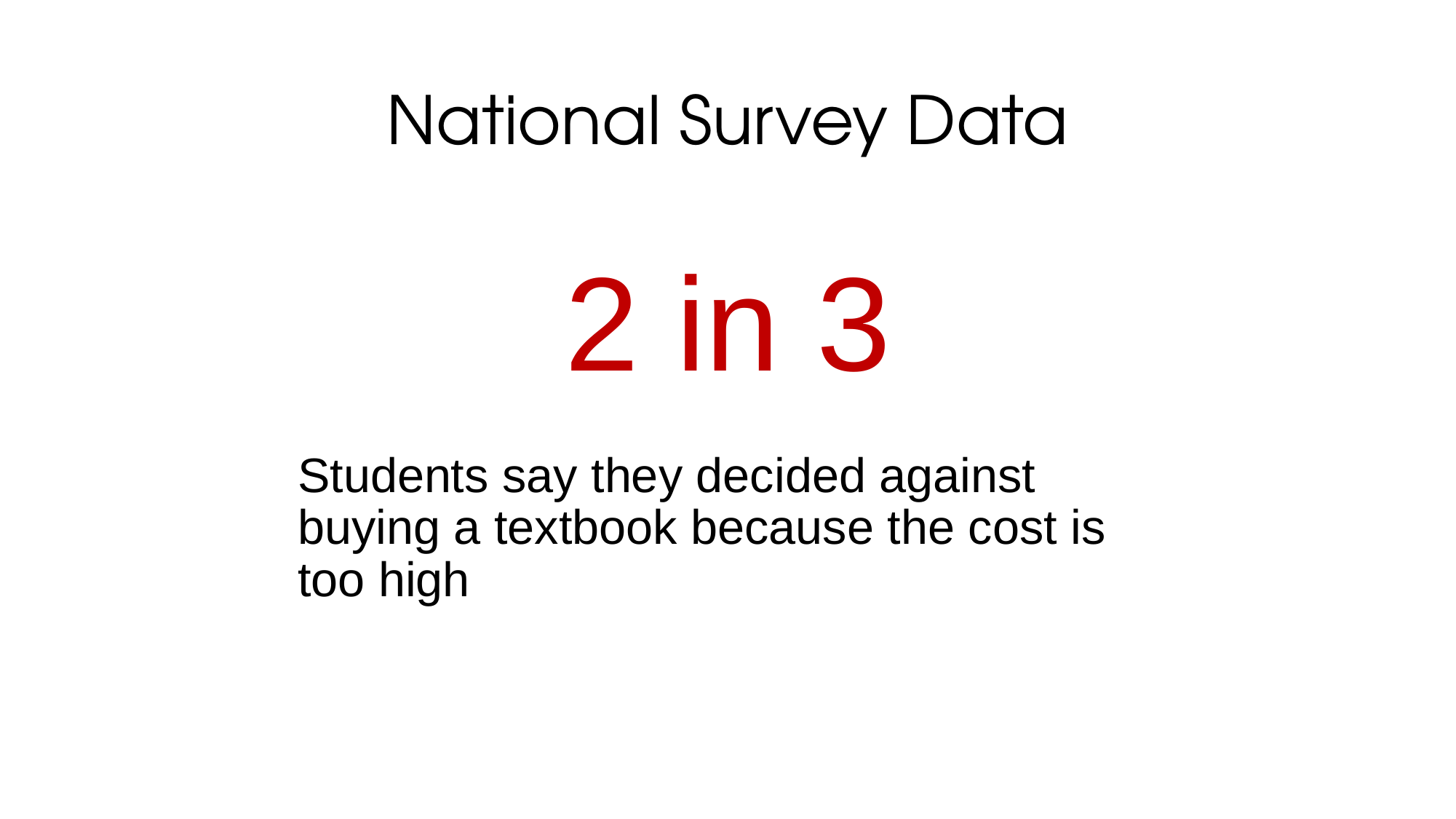

# National Survey Data
2 in 3
Students say they decided against buying a textbook because the cost is too high